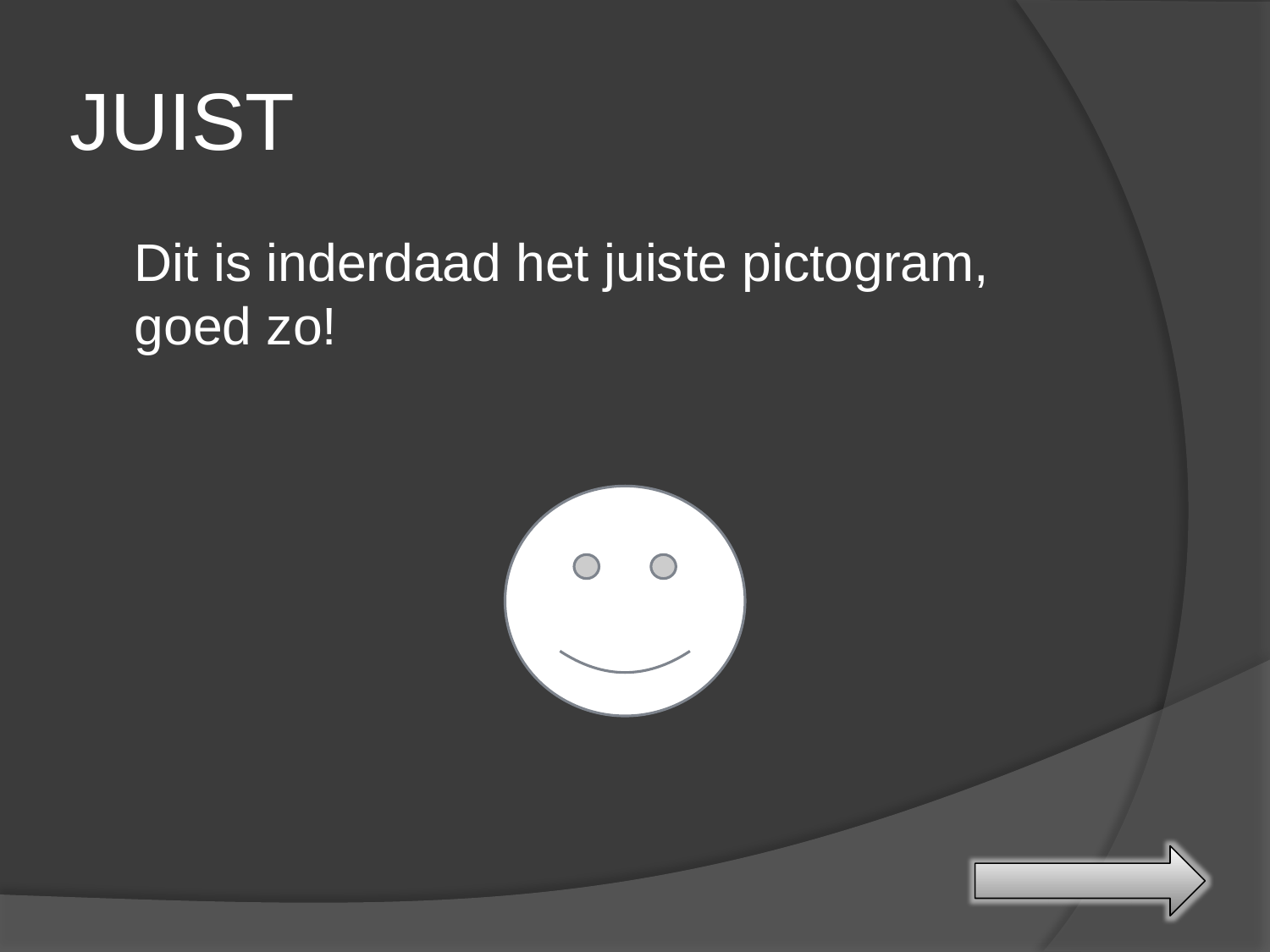

# JUIST
	Dit is inderdaad het juiste pictogram, goed zo!